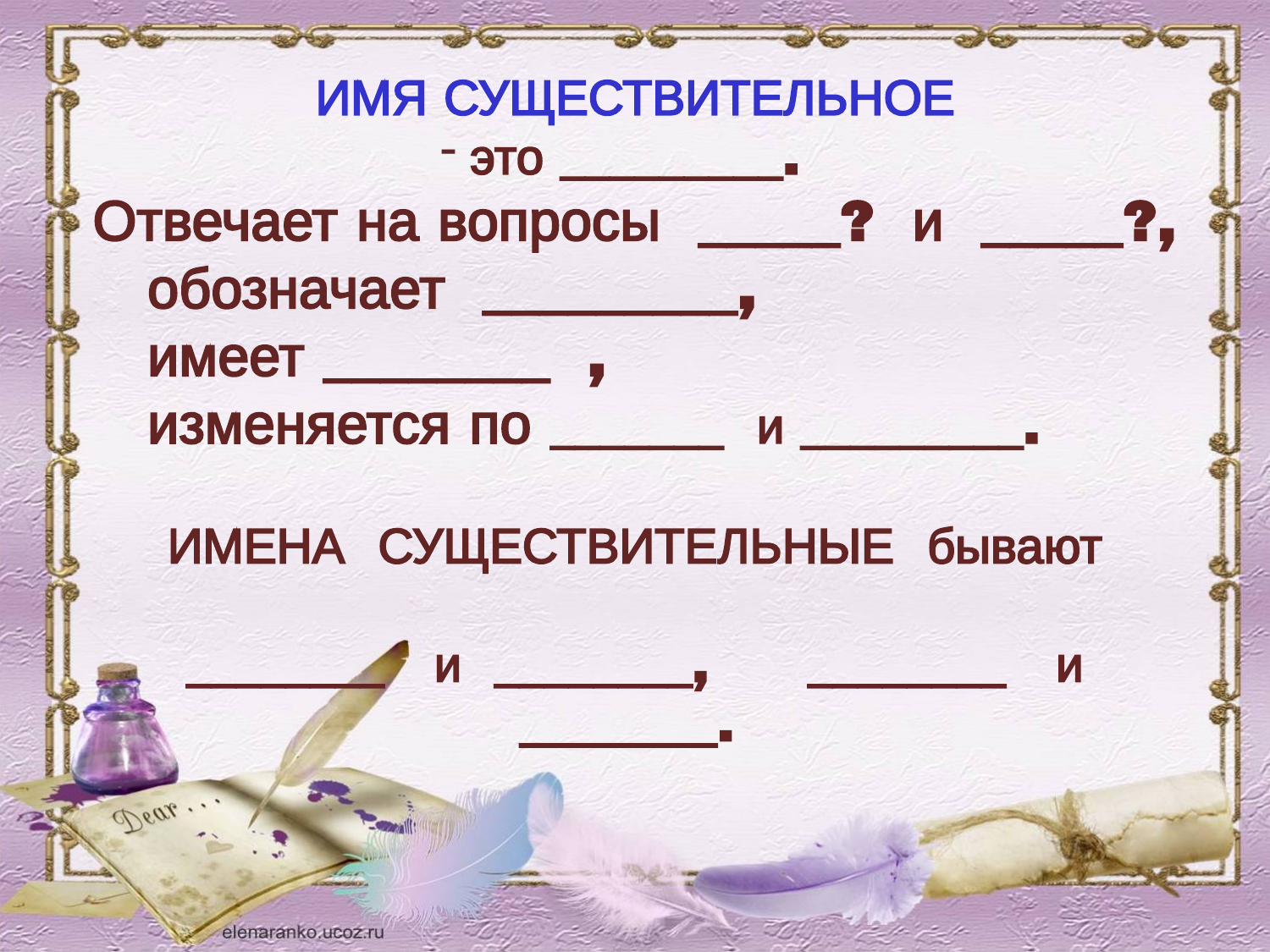

ИМЯ СУЩЕСТВИТЕЛЬНОЕ
это _________.
Отвечает на вопросы  _____?  и  _____?,
    обозначает  _________,
    имеет ________  ,
    изменяется по _______  и _________.

ИМЕНА  СУЩЕСТВИТЕЛЬНЫЕ  бывают

 ________   и  ________,      ________   и  ________.